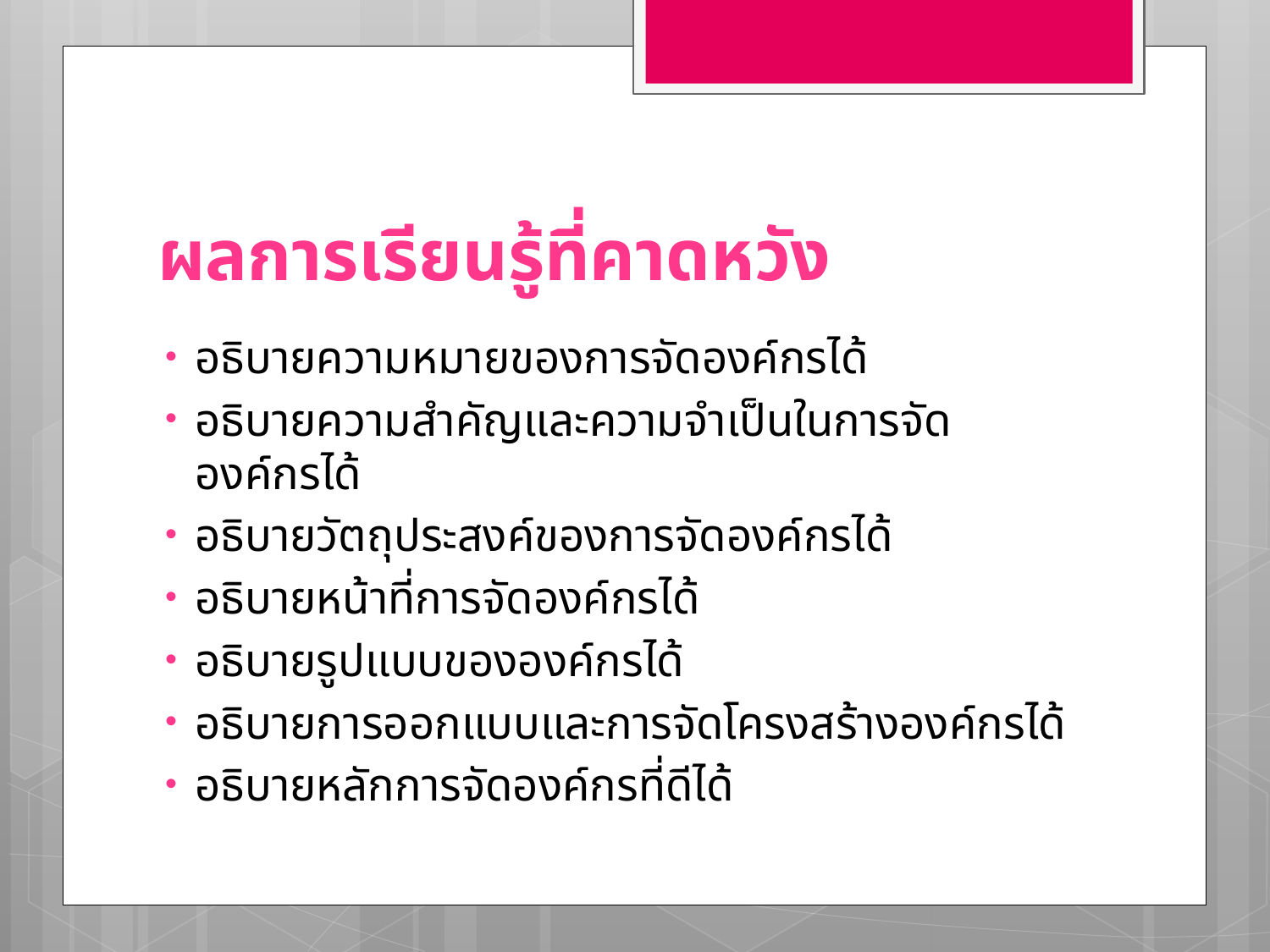

# ผลการเรียนรู้ที่คาดหวัง
อธิบายความหมายของการจัดองค์กรได้
อธิบายความสำคัญและความจำเป็นในการจัดองค์กรได้
อธิบายวัตถุประสงค์ของการจัดองค์กรได้
อธิบายหน้าที่การจัดองค์กรได้
อธิบายรูปแบบขององค์กรได้
อธิบายการออกแบบและการจัดโครงสร้างองค์กรได้
อธิบายหลักการจัดองค์กรที่ดีได้